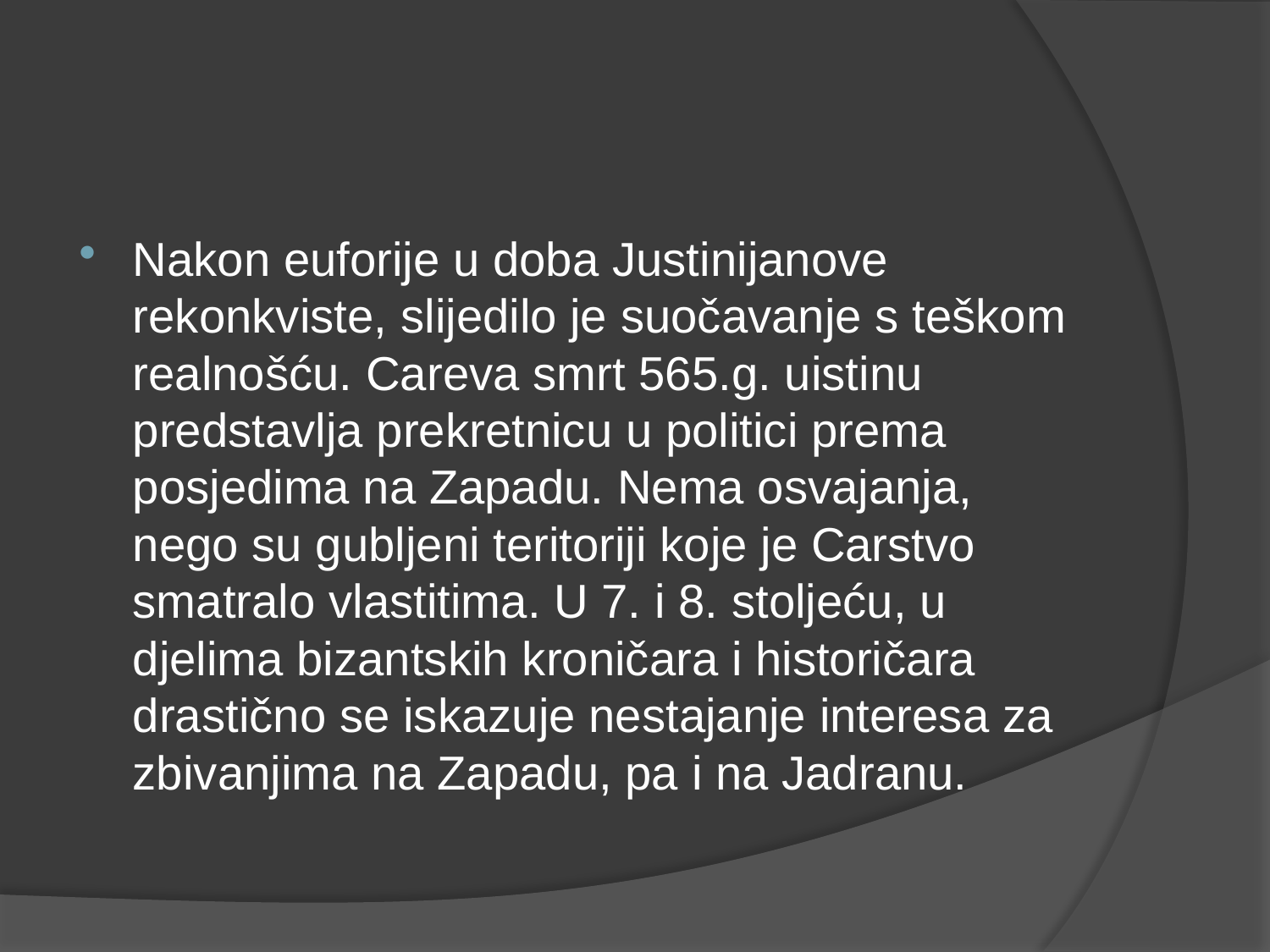

#
Nakon euforije u doba Justinijanove rekonkviste, slijedilo je suočavanje s teškom realnošću. Careva smrt 565.g. uistinu predstavlja prekretnicu u politici prema posjedima na Zapadu. Nema osvajanja, nego su gubljeni teritoriji koje je Carstvo smatralo vlastitima. U 7. i 8. stoljeću, u djelima bizantskih kroničara i historičara drastično se iskazuje nestajanje interesa za zbivanjima na Zapadu, pa i na Jadranu.